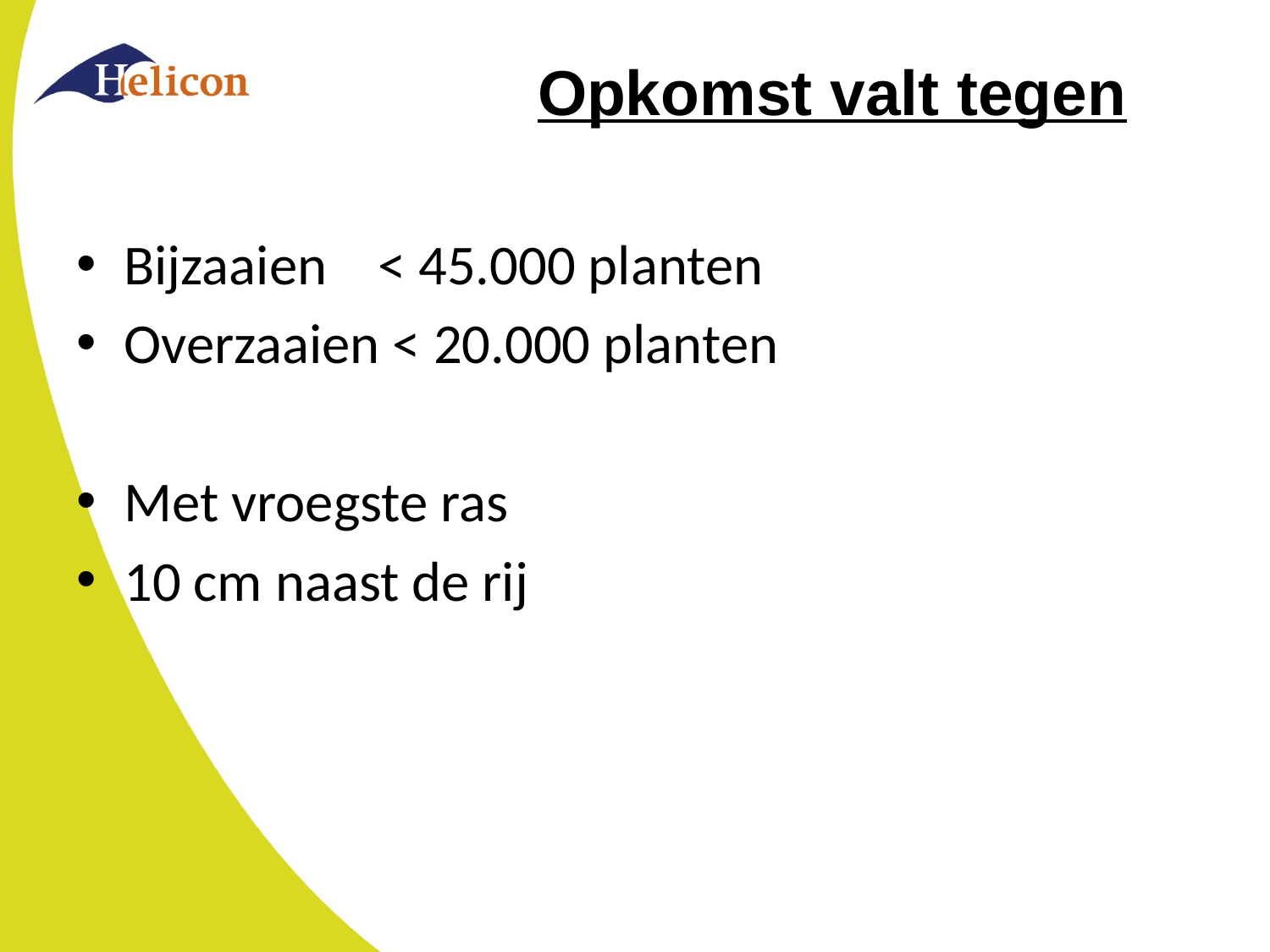

# Opkomst valt tegen
Bijzaaien    < 45.000 planten
Overzaaien < 20.000 planten

Met vroegste ras
10 cm naast de rij